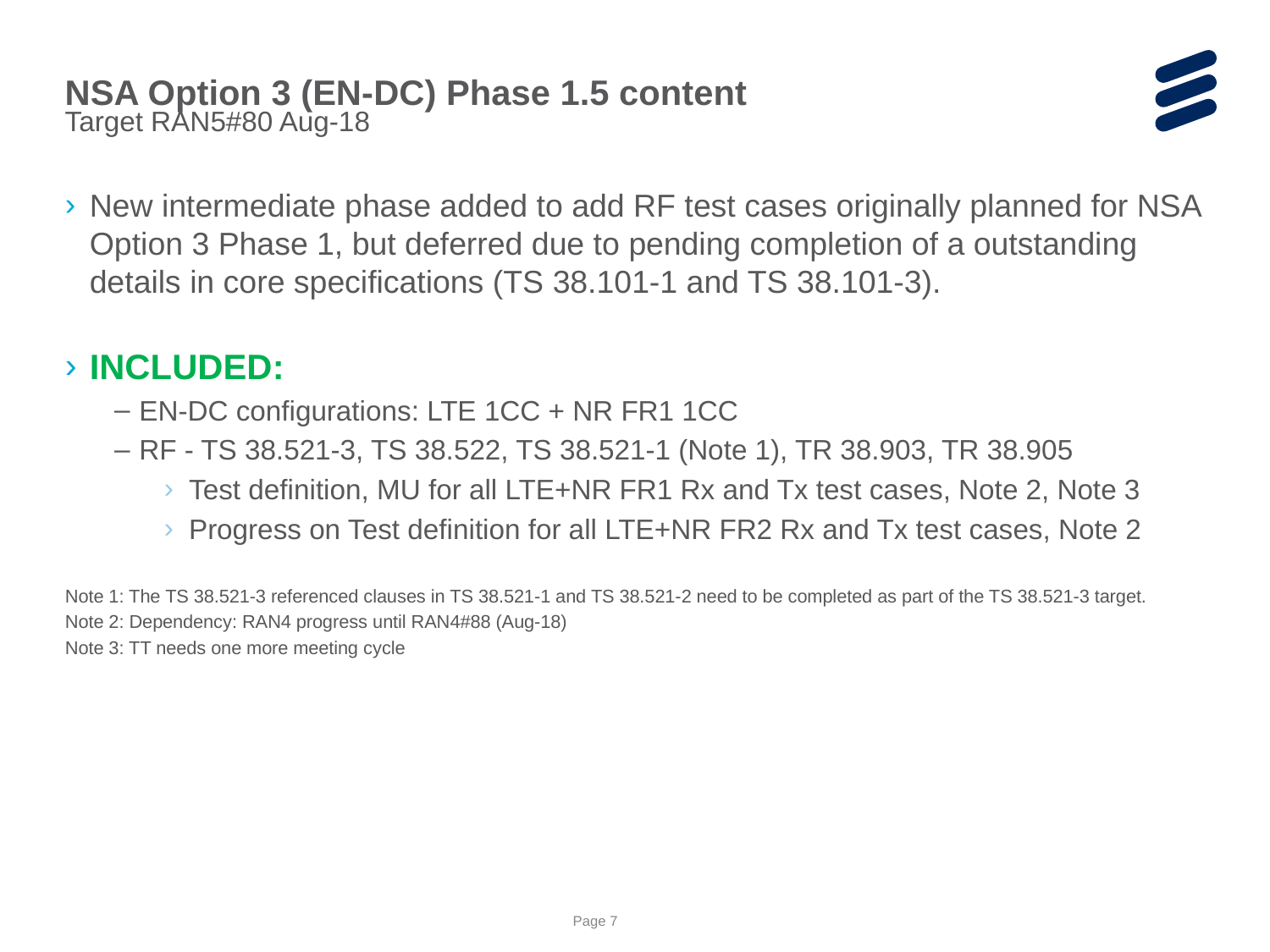

NSA Option 3 (EN-DC) Phase 1.5 content
Target RAN5#80 Aug-18
New intermediate phase added to add RF test cases originally planned for NSA Option 3 Phase 1, but deferred due to pending completion of a outstanding details in core specifications (TS 38.101-1 and TS 38.101-3).
INCLUDED:
EN-DC configurations: LTE 1CC + NR FR1 1CC
RF - TS 38.521-3, TS 38.522, TS 38.521-1 (Note 1), TR 38.903, TR 38.905
Test definition, MU for all LTE+NR FR1 Rx and Tx test cases, Note 2, Note 3
Progress on Test definition for all LTE+NR FR2 Rx and Tx test cases, Note 2
Note 1: The TS 38.521-3 referenced clauses in TS 38.521-1 and TS 38.521-2 need to be completed as part of the TS 38.521-3 target.
Note 2: Dependency: RAN4 progress until RAN4#88 (Aug-18)
Note 3: TT needs one more meeting cycle